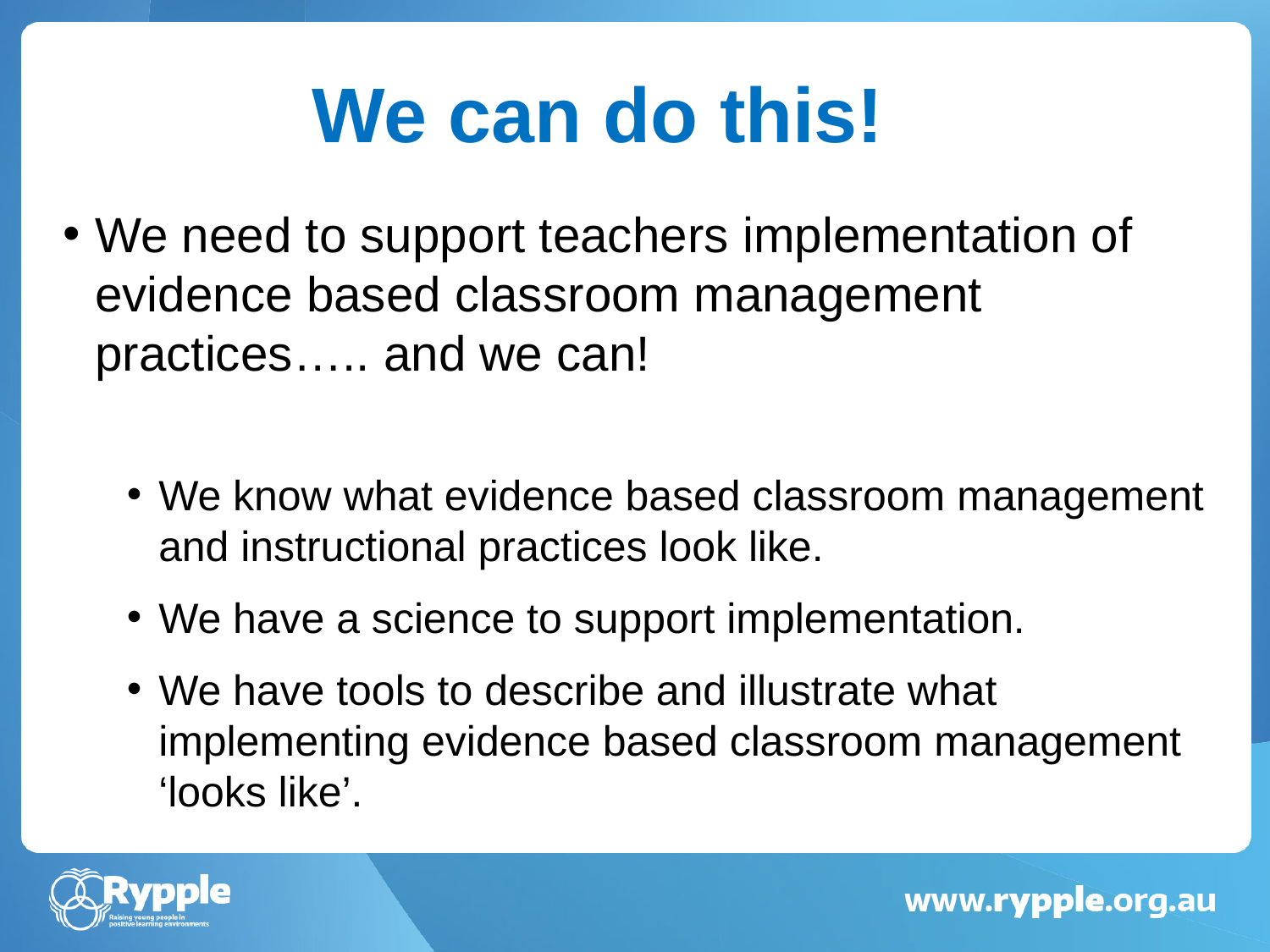

# We can do this!
We need to support teachers implementation of evidence based classroom management practices….. and we can!

We know what evidence based classroom management and instructional practices look like.
We have a science to support implementation.
We have tools to describe and illustrate what implementing evidence based classroom management ‘looks like’.